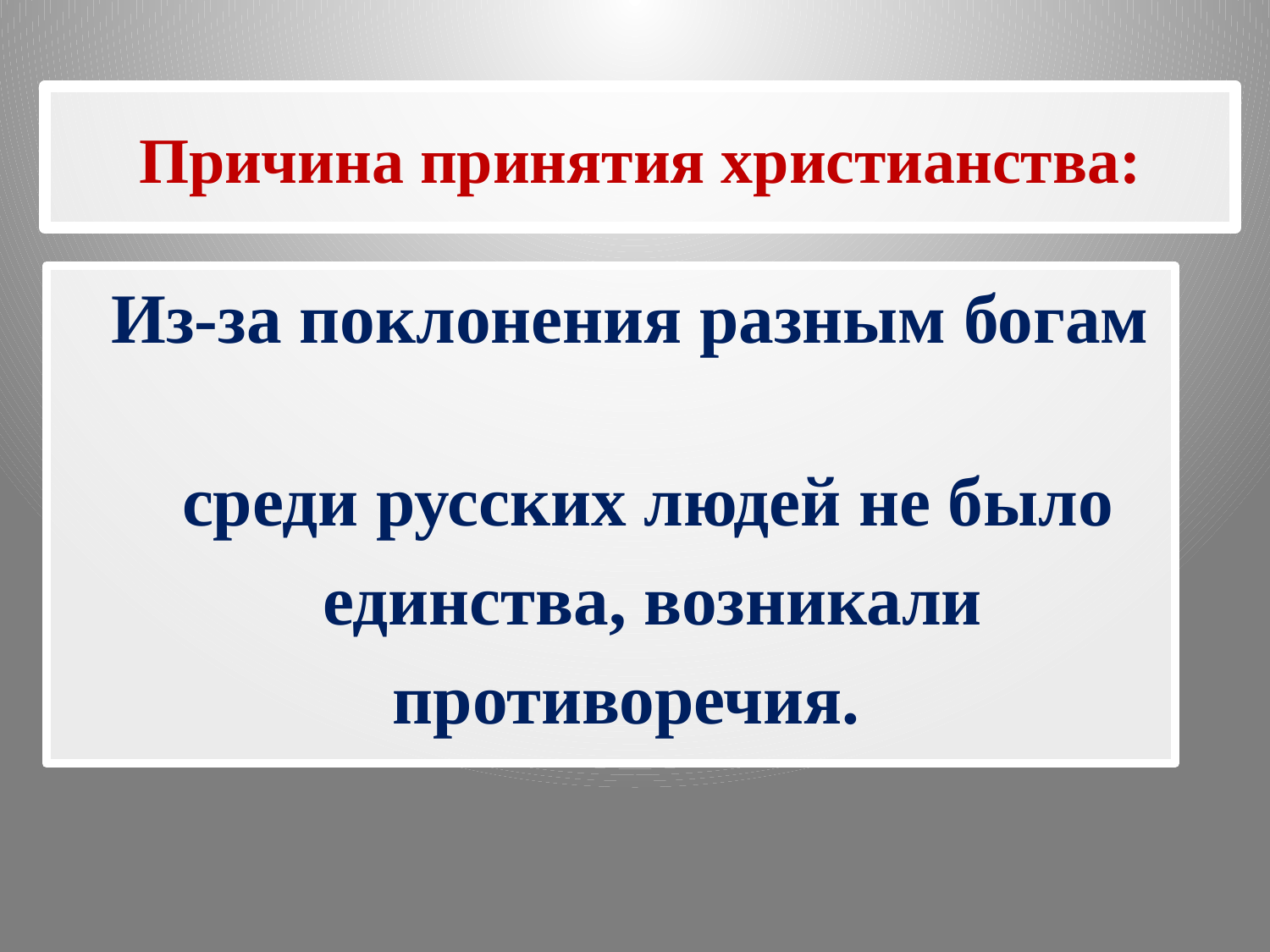

# Причина принятия христианства:
   Из-за поклонения разным богам
       среди русских людей не было
               единства, возникали
                   противоречия.